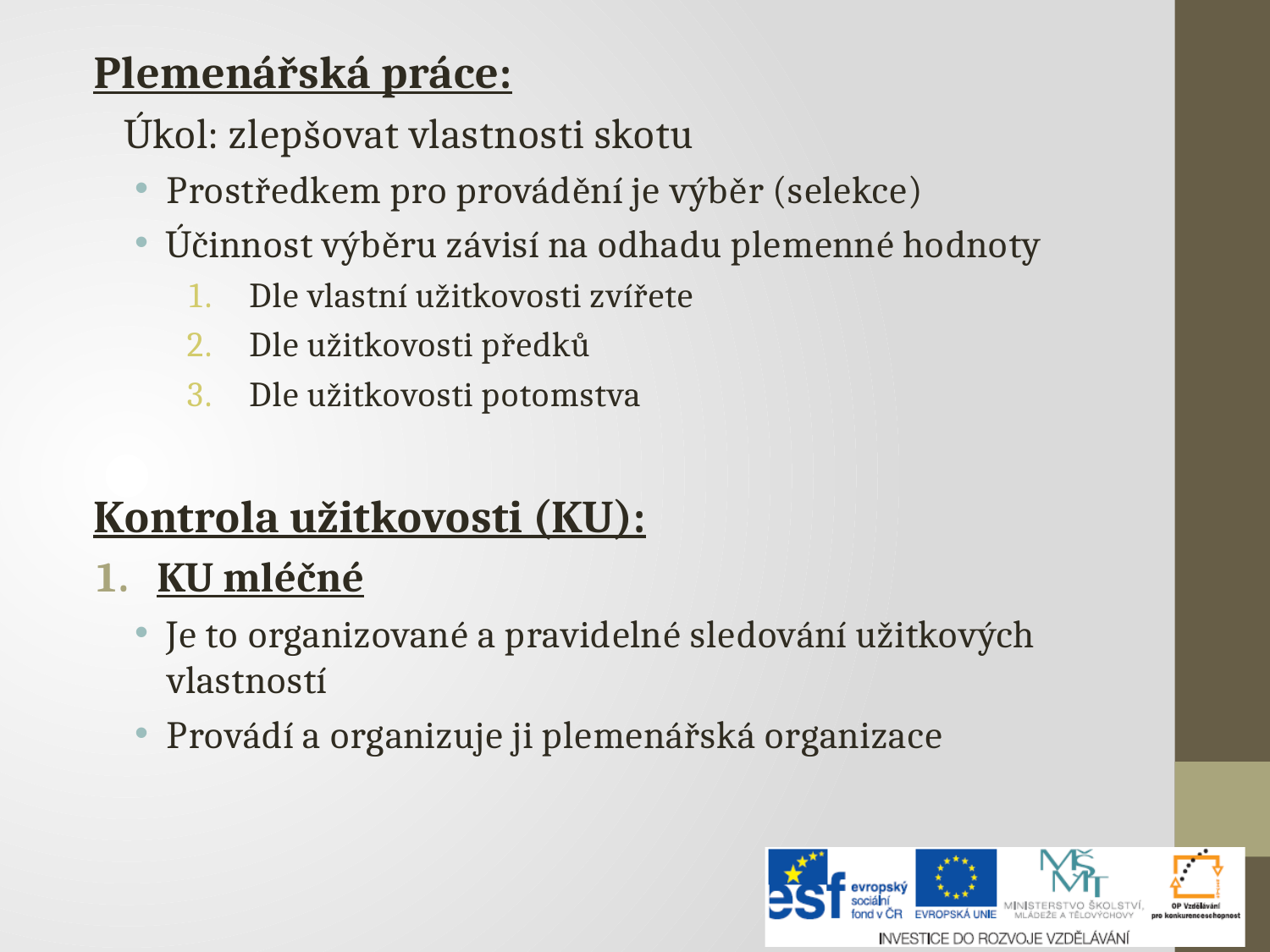

Plemenářská práce:
	Úkol: zlepšovat vlastnosti skotu
Prostředkem pro provádění je výběr (selekce)
Účinnost výběru závisí na odhadu plemenné hodnoty
Dle vlastní užitkovosti zvířete
Dle užitkovosti předků
Dle užitkovosti potomstva

Kontrola užitkovosti (KU):
KU mléčné
Je to organizované a pravidelné sledování užitkových vlastností
Provádí a organizuje ji plemenářská organizace